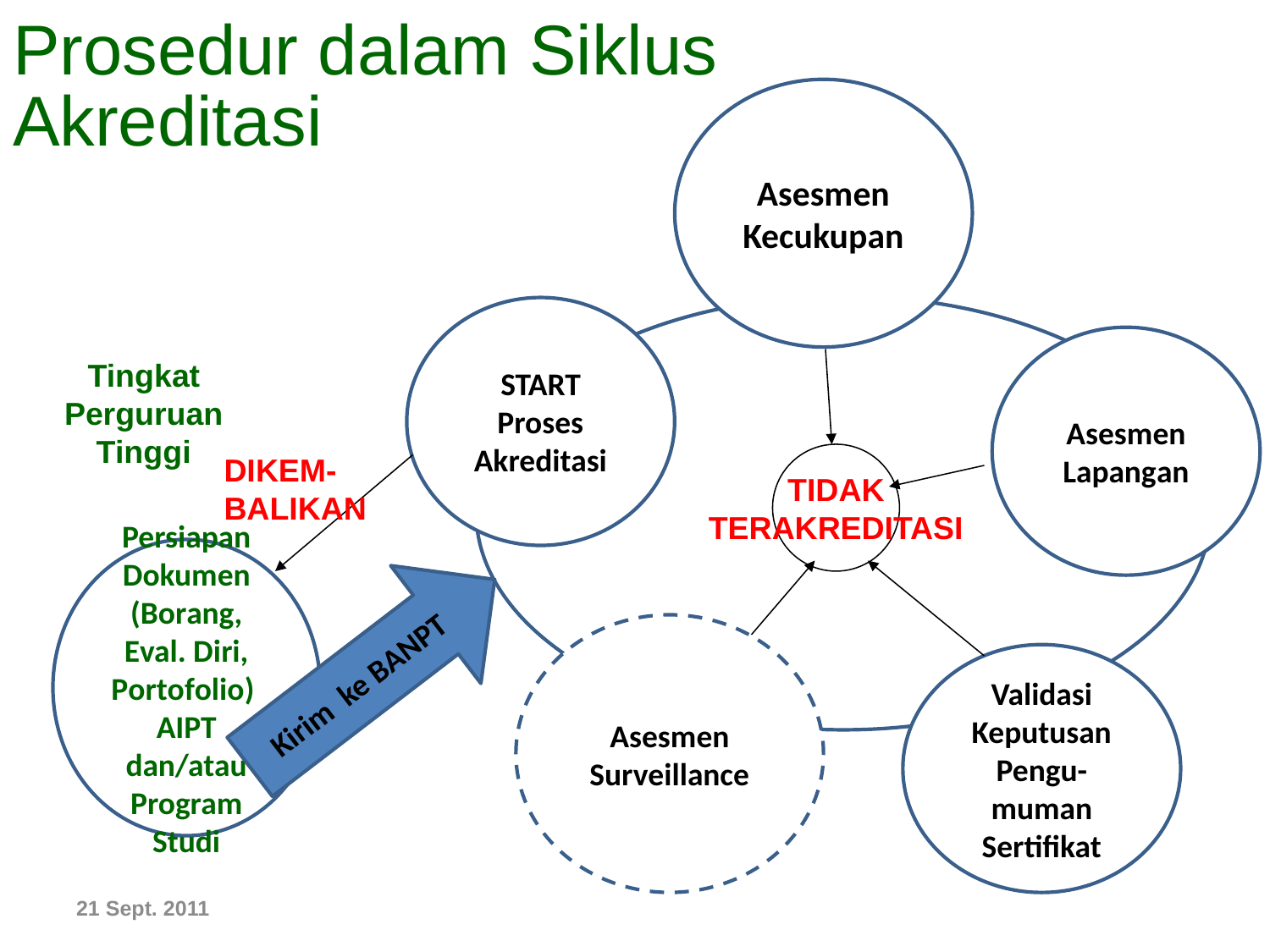

Prosedur dalam Siklus
Akreditasi
Asesmen Kecukupan

START Proses Akreditasi
Asesmen Lapangan
Tingkat Perguruan Tinggi

DIKEM-BALIKAN
TIDAK
TERAKREDITASI

Persiapan Dokumen (Borang,
Eval. Diri, Portofolio)  AIPT dan/atau Program Studi

Kirim  ke BANPT
Asesmen Surveillance
Validasi
Keputusan Pengu-muman
Sertifikat
21 Sept. 2011